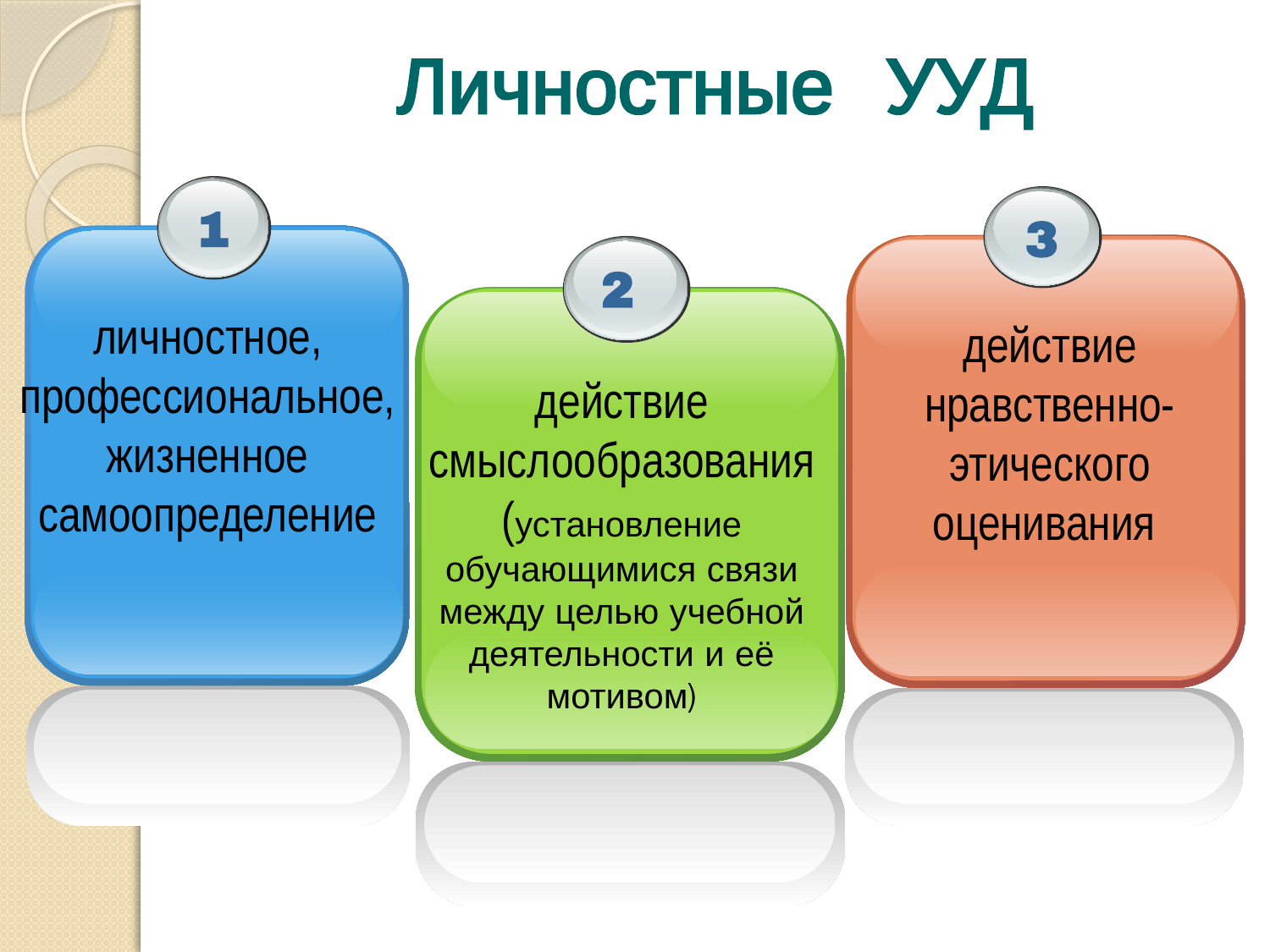

Личностные  УУД

1

личностное, профессиональное, жизненное самоопределение

3

действие нравственно-этического оценивания

2

действие смыслообразования
(установление обучающимися связи между целью учебной деятельности и её мотивом)